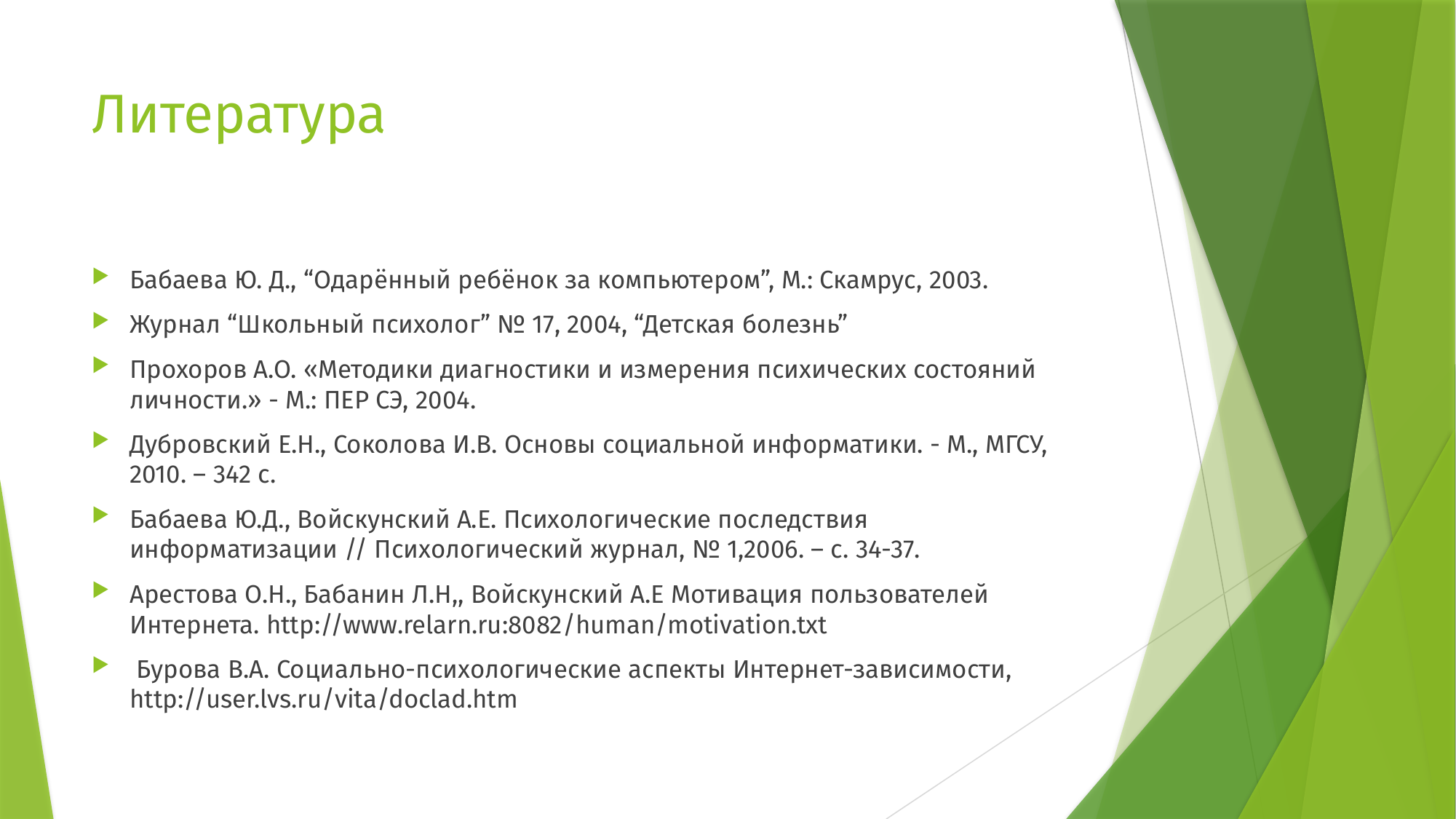

# Литература
Бабаева Ю. Д., “Одарённый ребёнок за компьютером”, М.: Скамрус, 2003.
Журнал “Школьный психолог” № 17, 2004, “Детская болезнь”
Прохоров А.О. «Методики диагностики и измерения психических состояний личности.» - М.: ПЕР СЭ, 2004.
Дубровский Е.Н., Соколова И.В. Основы социальной информатики. - М., МГСУ, 2010. – 342 с.
Бабаева Ю.Д., Войскунский А.Е. Психологические последствия информатизации // Психологический журнал, № 1,2006. – с. 34-37.
Арестова О.Н., Бабанин Л.Н,, Войскунский А.Е Мотивация пользователей Интернета. http://www.relarn.ru:8082/human/motivation.txt
 Бурова В.А. Социально-психологические аспекты Интернет-зависимости, http://user.lvs.ru/vita/doclad.htm